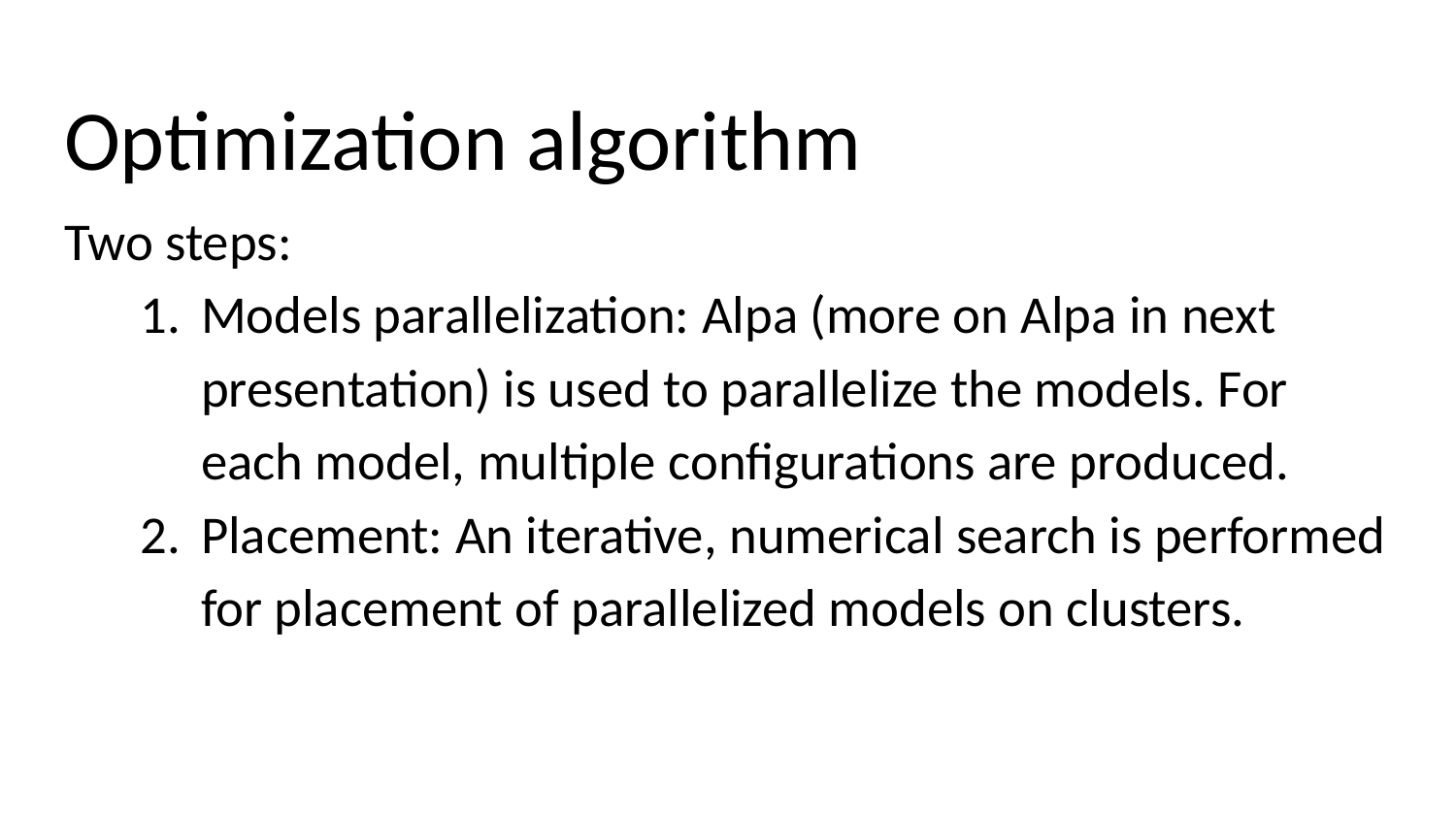

# Optimization algorithm

Two steps:
Models parallelization: Alpa (more on Alpa in next presentation) is used to parallelize the models. For each model, multiple configurations are produced.
Placement: An iterative, numerical search is performed for placement of parallelized models on clusters.